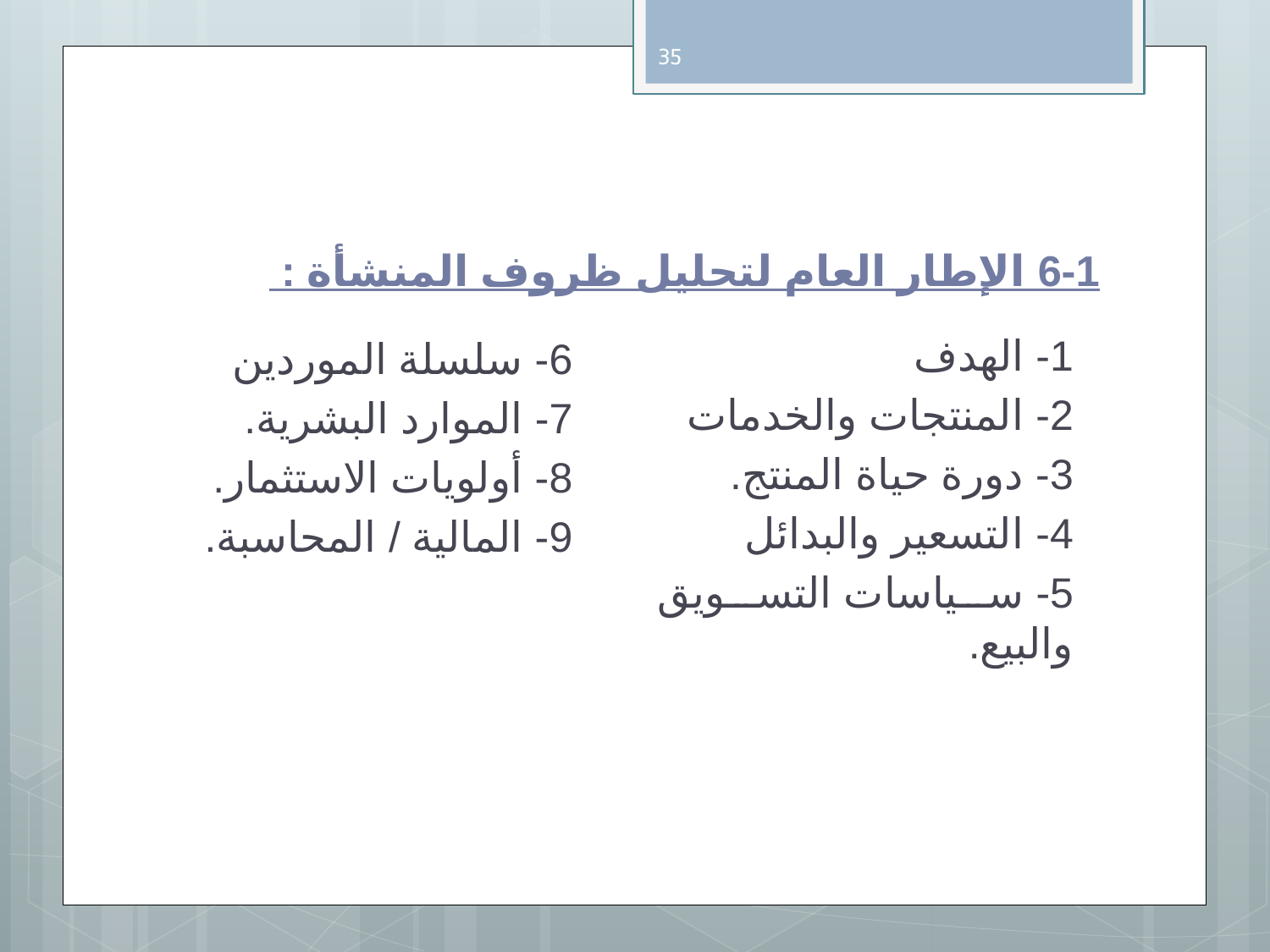

35
# 6-1 الإطار العام لتحليل ظروف المنشأة :
1- الهدف
2- المنتجات والخدمات
3- دورة حياة المنتج.
4- التسعير والبدائل
5- سياسات التسويق والبيع.

6- سلسلة الموردين
7- الموارد البشرية.
8- أولويات الاستثمار.
9- المالية / المحاسبة.